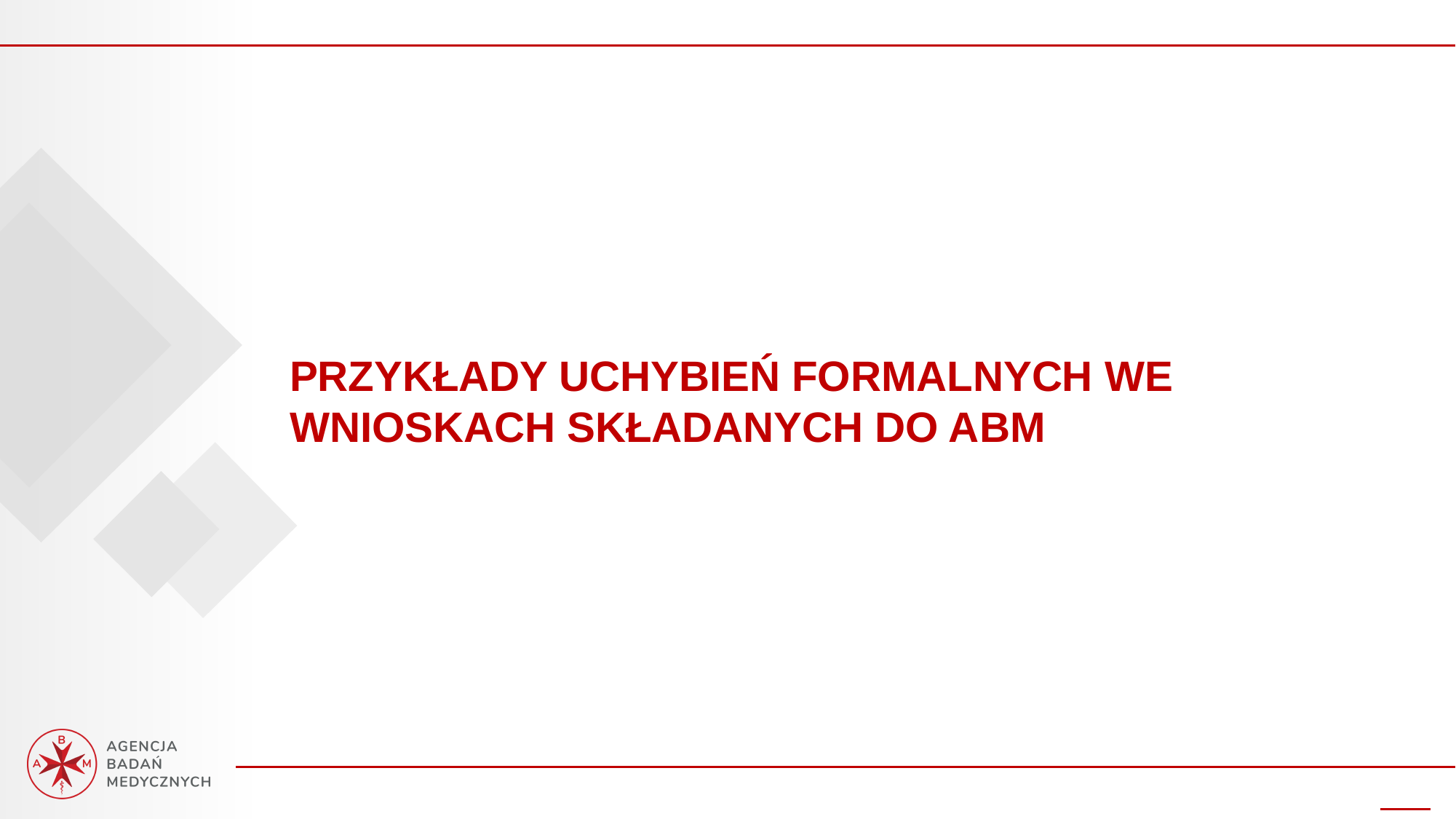

PRZYKŁADY UCHYBIEŃ FORMALNYCH WE WNIOSKACH SKŁADANYCH DO ABM